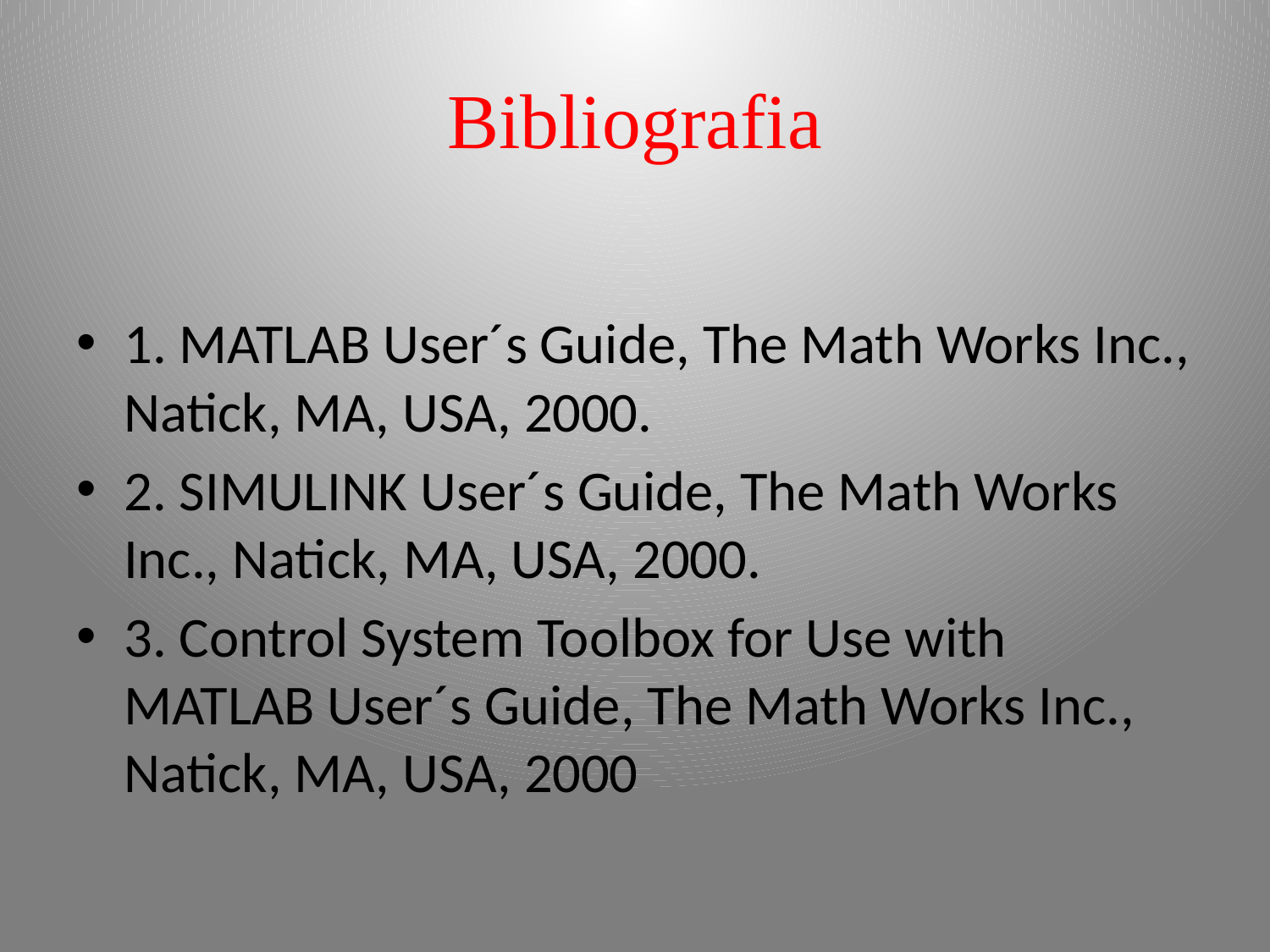

# Bibliografia

1. MATLAB User´s Guide, The Math Works Inc., Natick, MA, USA, 2000.
2. SIMULINK User´s Guide, The Math Works Inc., Natick, MA, USA, 2000.
3. Control System Toolbox for Use with MATLAB User´s Guide, The Math Works Inc., Natick, MA, USA, 2000